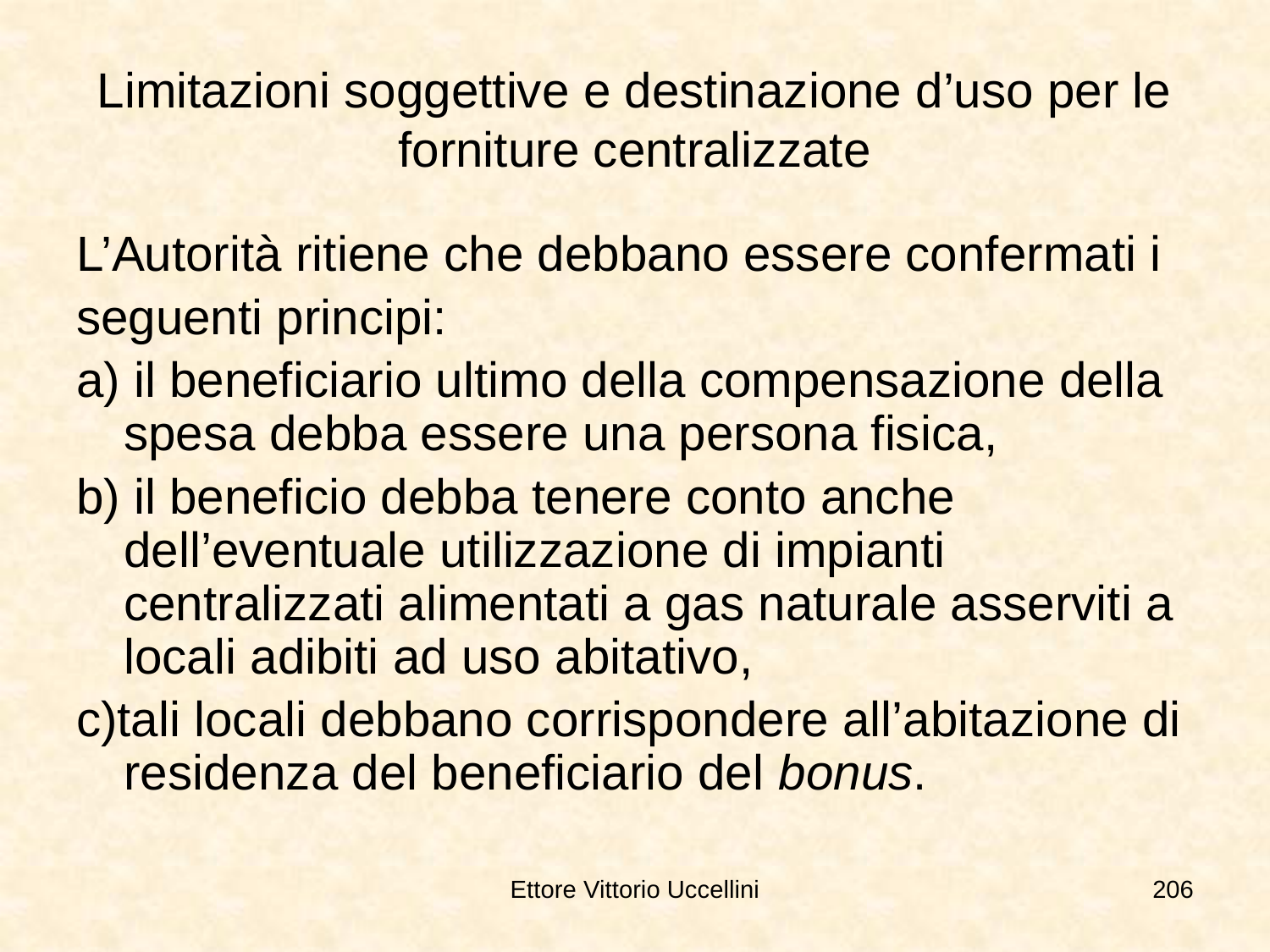

# Limitazioni soggettive e destinazione d’uso per le forniture centralizzate
L’Autorità ritiene che debbano essere confermati i
seguenti principi:
a) il beneficiario ultimo della compensazione della spesa debba essere una persona fisica,
b) il beneficio debba tenere conto anche dell’eventuale utilizzazione di impianti centralizzati alimentati a gas naturale asserviti a locali adibiti ad uso abitativo,
c)tali locali debbano corrispondere all’abitazione di residenza del beneficiario del bonus.

Ettore Vittorio Uccellini
206